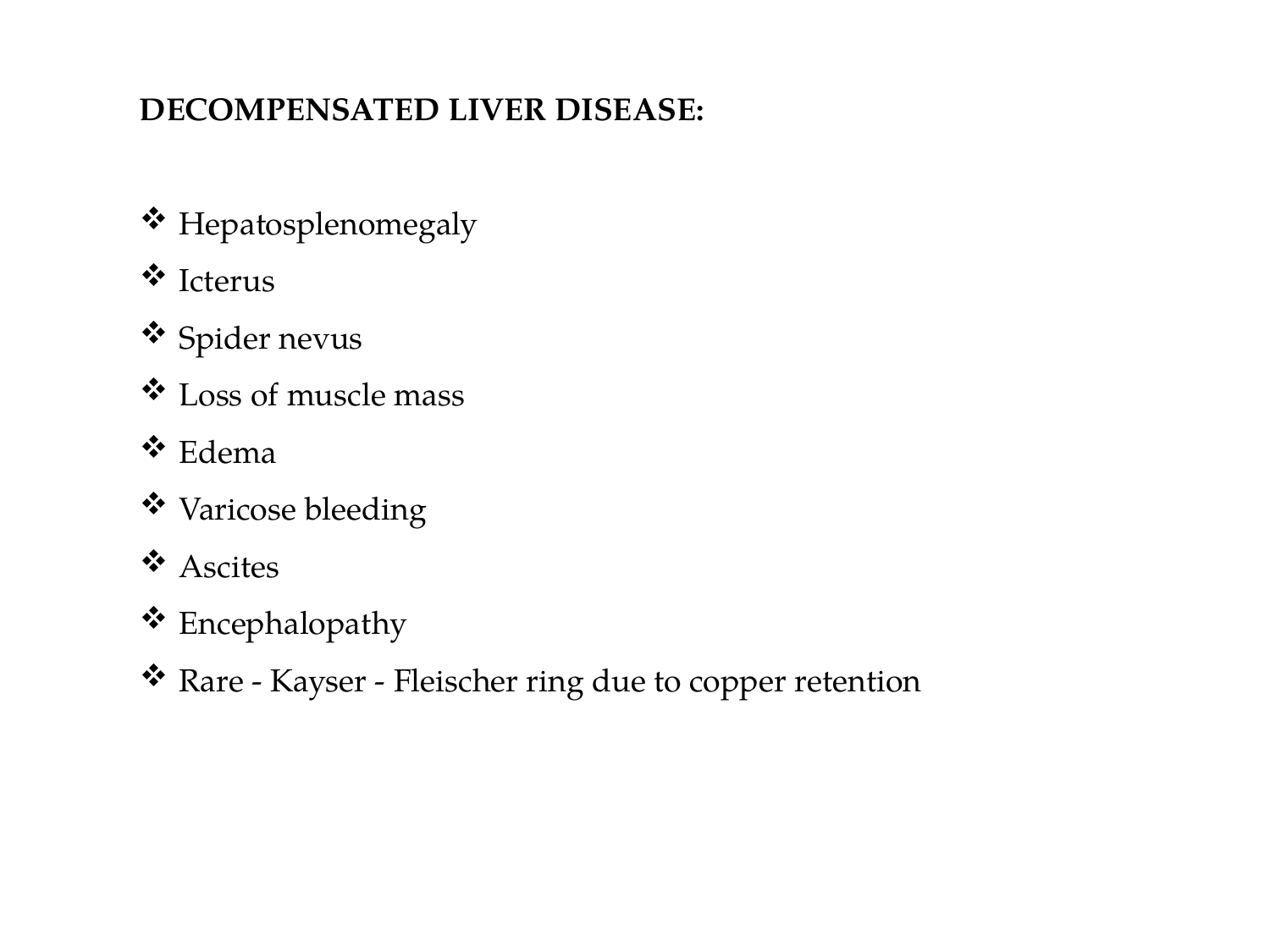

DECOMPENSATED LIVER DISEASE:

Hepatosplenomegaly
Icterus
Spider nevus
Loss of muscle mass
Edema
Varicose bleeding
Ascites
Encephalopathy
Rare - Kayser - Fleischer ring due to copper retention